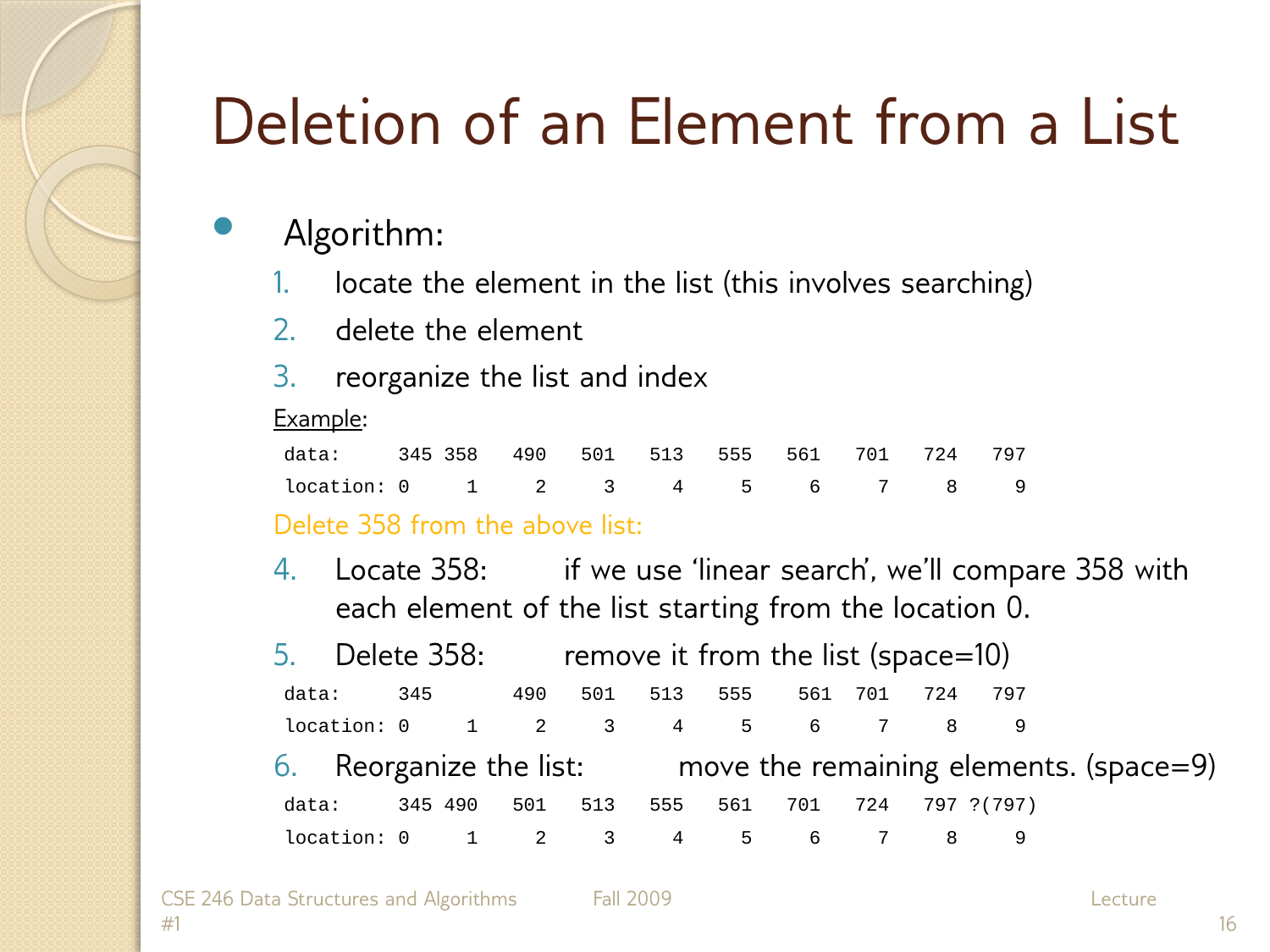

# Deletion of an Element from a List
Algorithm:
locate the element in the list (this involves searching)
delete the element
reorganize the list and index
Example:
		data:	345 358   490   501   513   555   561   701   724   797
		location:	0     1     2     3     4     5     6     7     8     9
Delete 358 from the above list:
Locate 358:	if we use ‘linear search’, we’ll compare 358 with each element of the list starting from the location 0.
Delete 358: 	remove it from the list (space=10)
		data:	345 	490   501   513   555    561  701   724   797
		location:	0     1     2     3     4     5     6     7     8     9
Reorganize the list: 	move the remaining elements. (space=9)
		data:	345 490   501   513   555   561   701   724   797 ?(797)
		location:	0     1     2     3     4     5     6     7     8     9

CSE 246 Data Structures and Algorithms            Fall 2009                                                                  Lecture #1
16